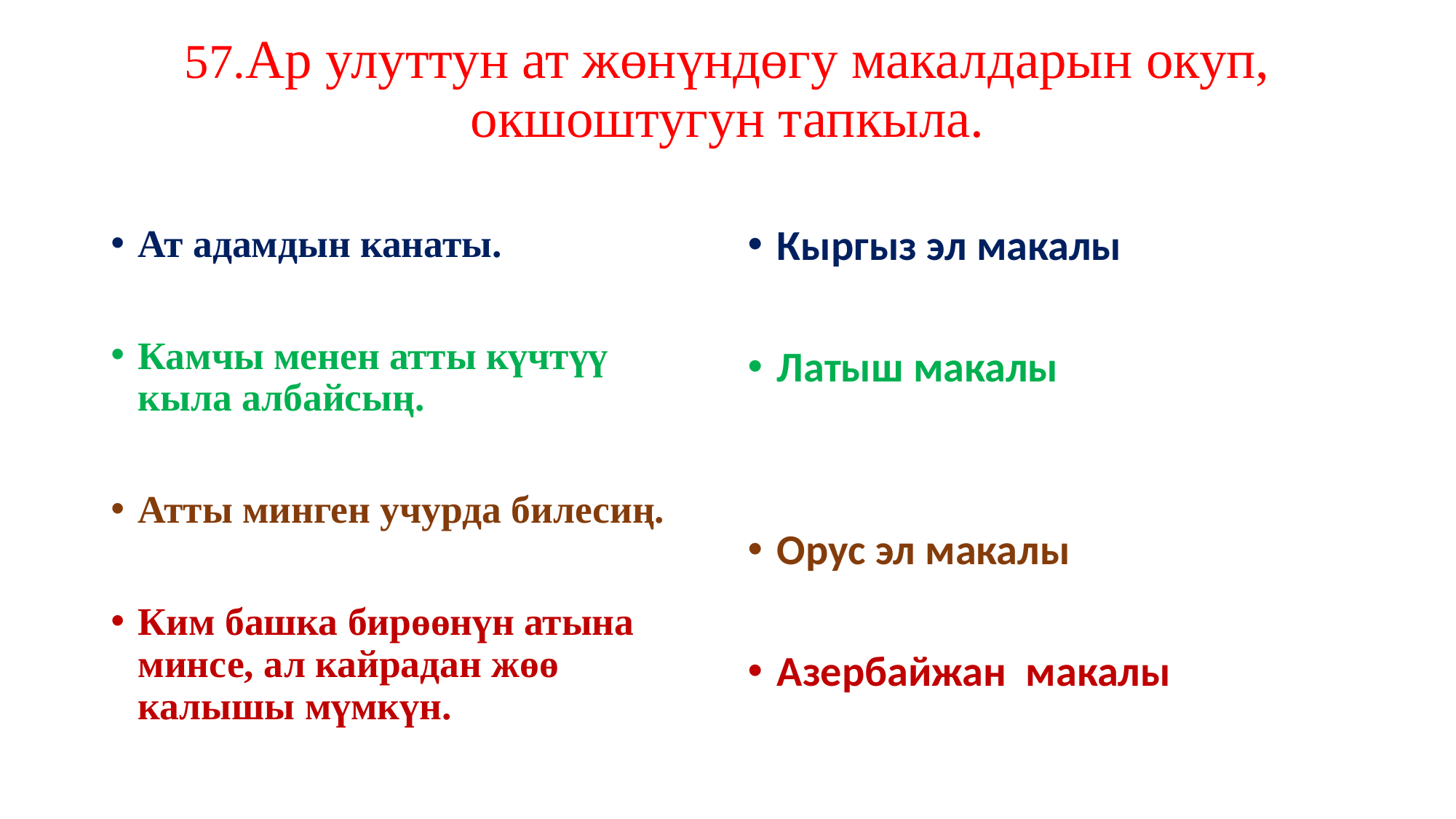

# 57.Ар улуттун ат жөнүндөгу макалдарын окуп, окшоштугун тапкыла.
Ат адамдын канаты.

Камчы менен атты күчтүү кыла албайсың.

Атты минген учурда билесиң.

Ким башка бирөөнүн атына минсе, ал кайрадан жөө калышы мүмкүн.
Кыргыз эл макалы

Латыш макалы

Орус эл макалы

Азербайжан  макалы